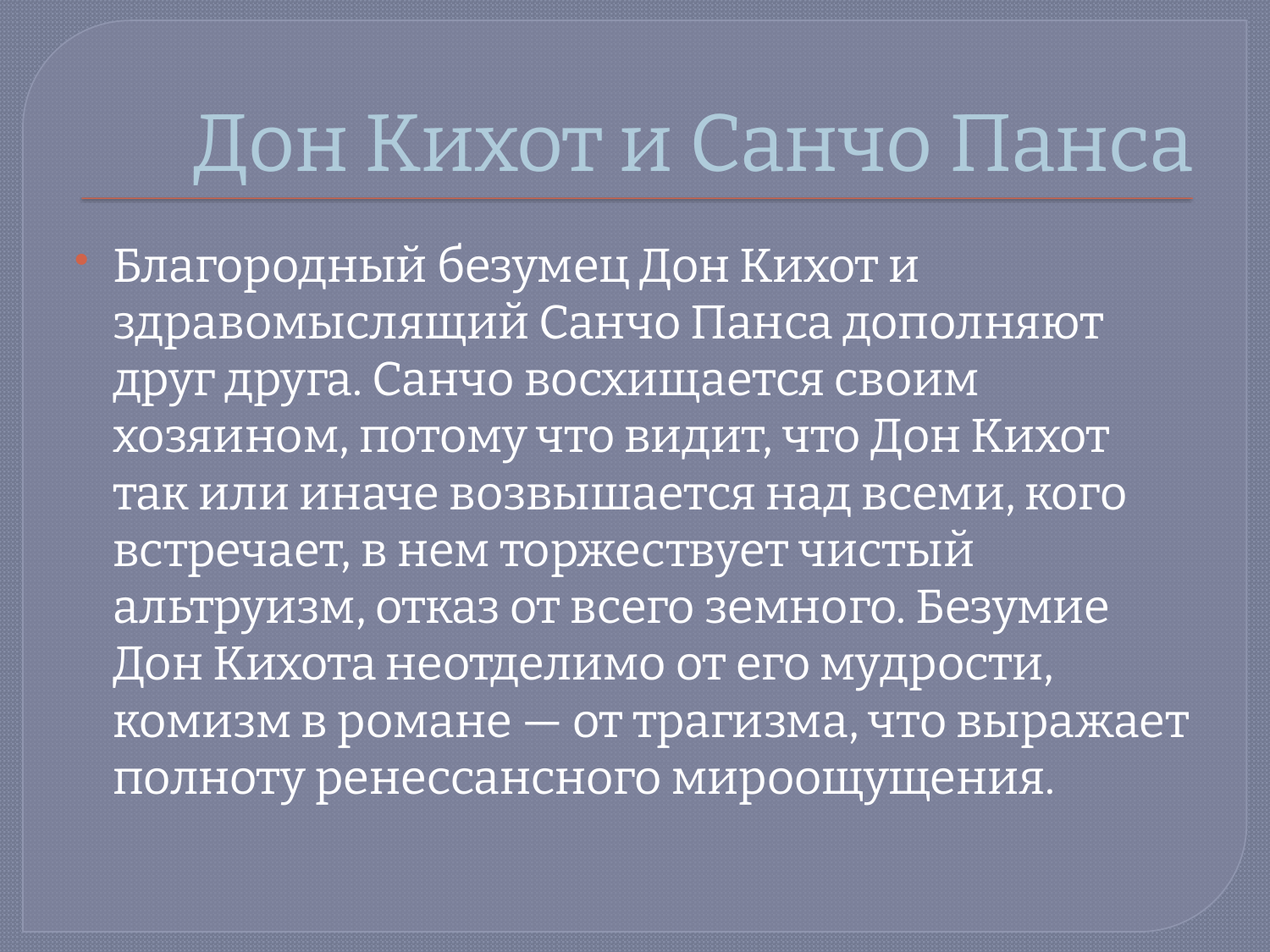

# Дон Кихот и Санчо Панса
Благородный безумец Дон Кихот и здравомыслящий Санчо Панса дополняют друг друга. Санчо восхищается своим хозяином, потому что видит, что Дон Кихот так или иначе возвышается над всеми, кого встречает, в нем торжествует чистый альтруизм, отказ от всего земного. Безумие Дон Кихота неотделимо от его мудрости, комизм в романе — от трагизма, что выражает полноту ренессансного мироощущения.